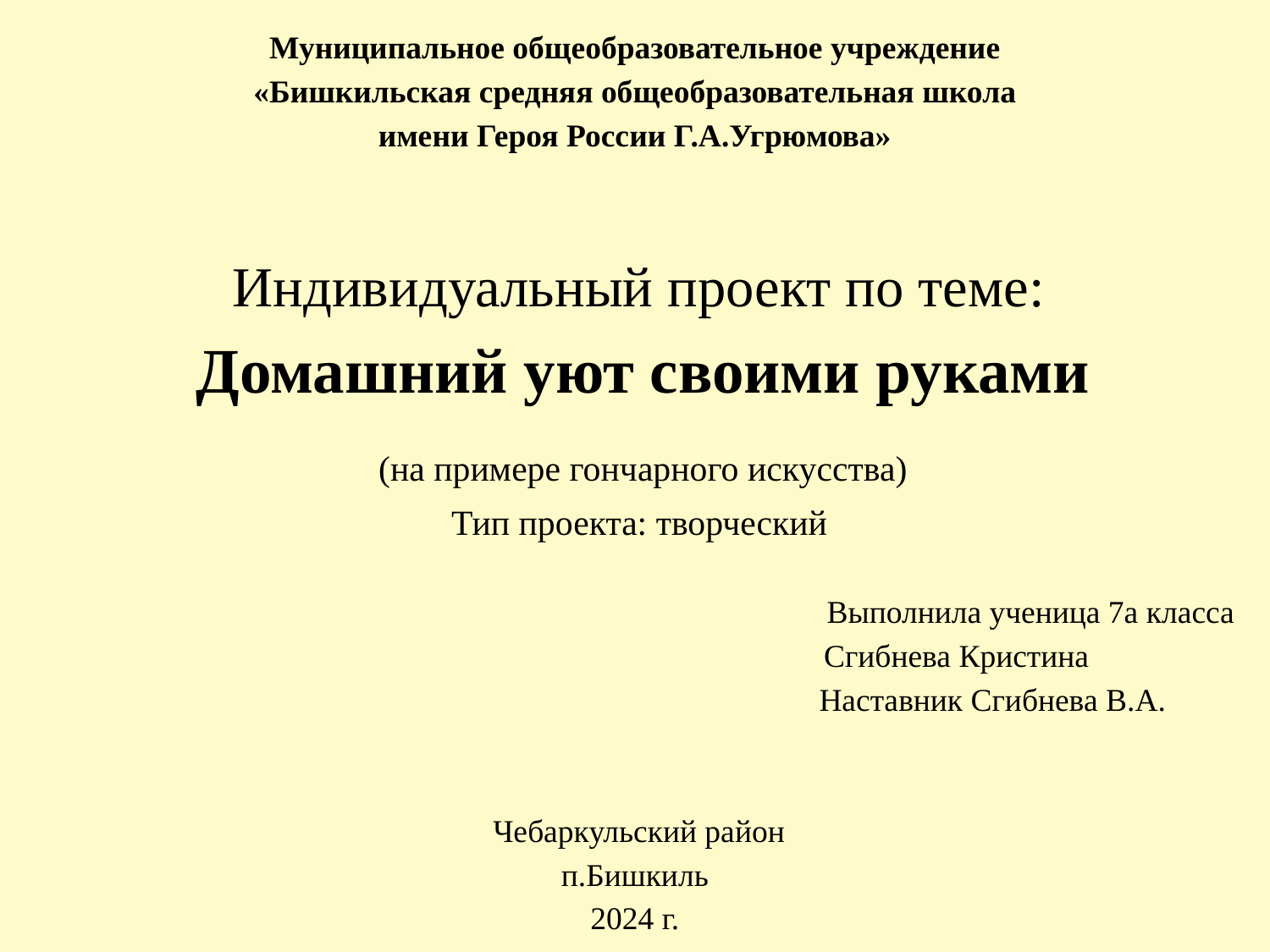

Муниципальное общеобразовательное учреждение
«Бишкильская средняя общеобразовательная школа
имени Героя России Г.А.Угрюмова»

 Индивидуальный проект по теме:
 Домашний уют своими руками
 (на примере гончарного искусства)
 Тип проекта: творческий

                                                                                                                                Выполнила ученица 7а класса
                                                                                Сгибнева Кристина
                                                                                          Наставник Сгибнева В.А.

 Чебаркульский район
п.Бишкиль
2024 г.